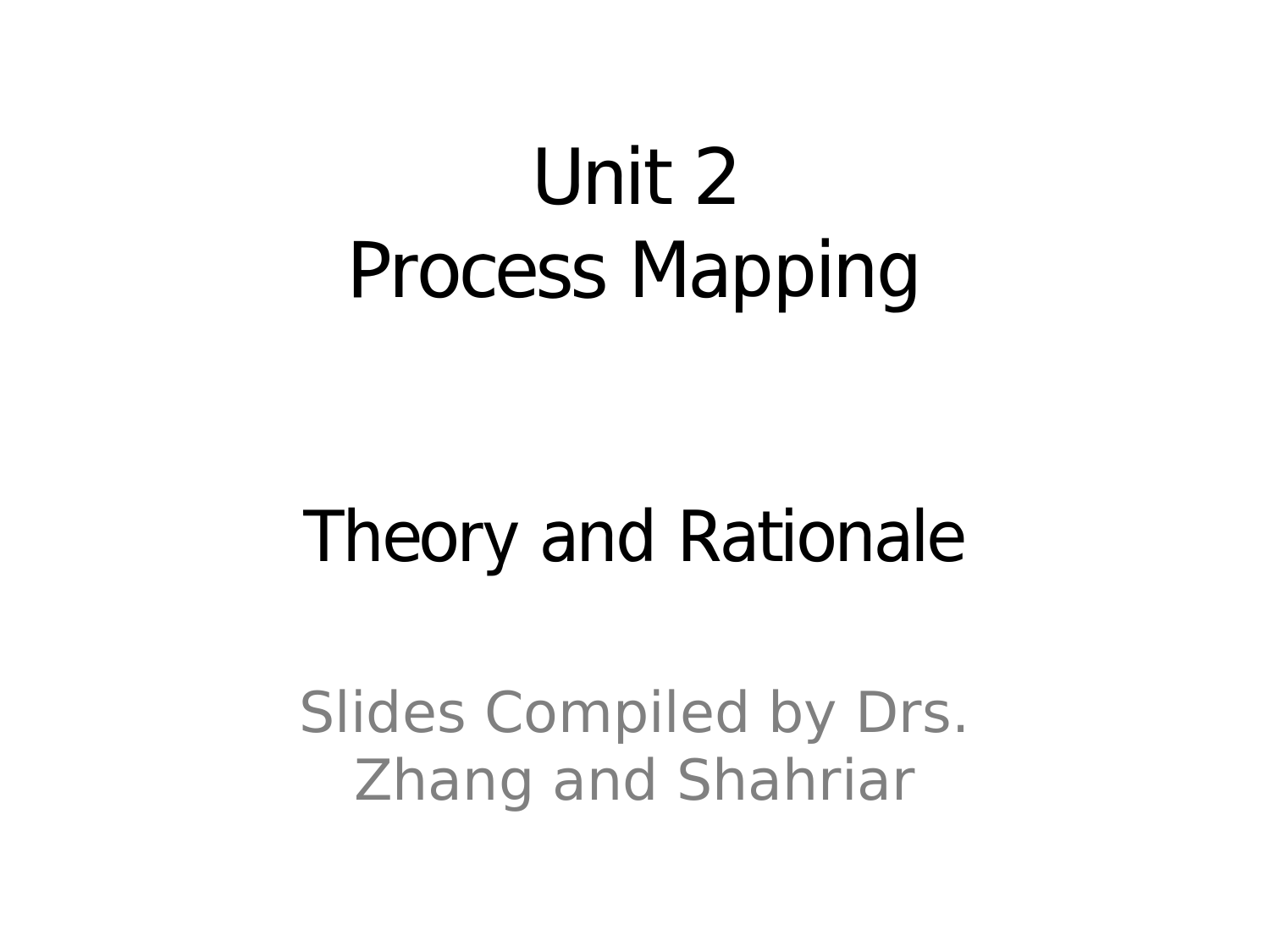

# Unit 2 Process Mapping Theory and Rationale

Slides Compiled by Drs. Zhang and Shahriar